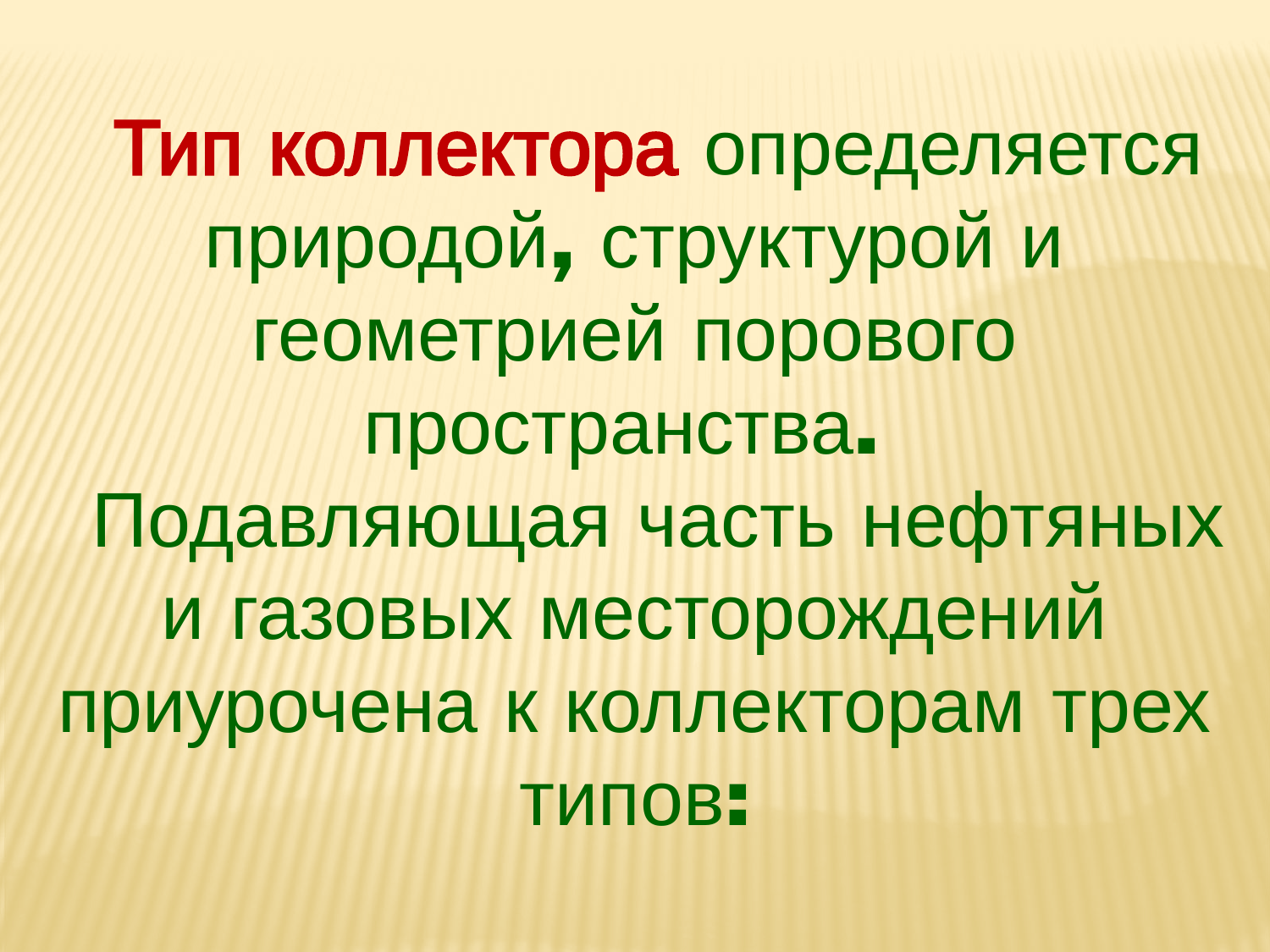

Тип коллектора определяется природой, структурой и геометрией порового пространства.
Подавляющая часть нефтяных и газовых месторождений приурочена к коллекторам трех типов: